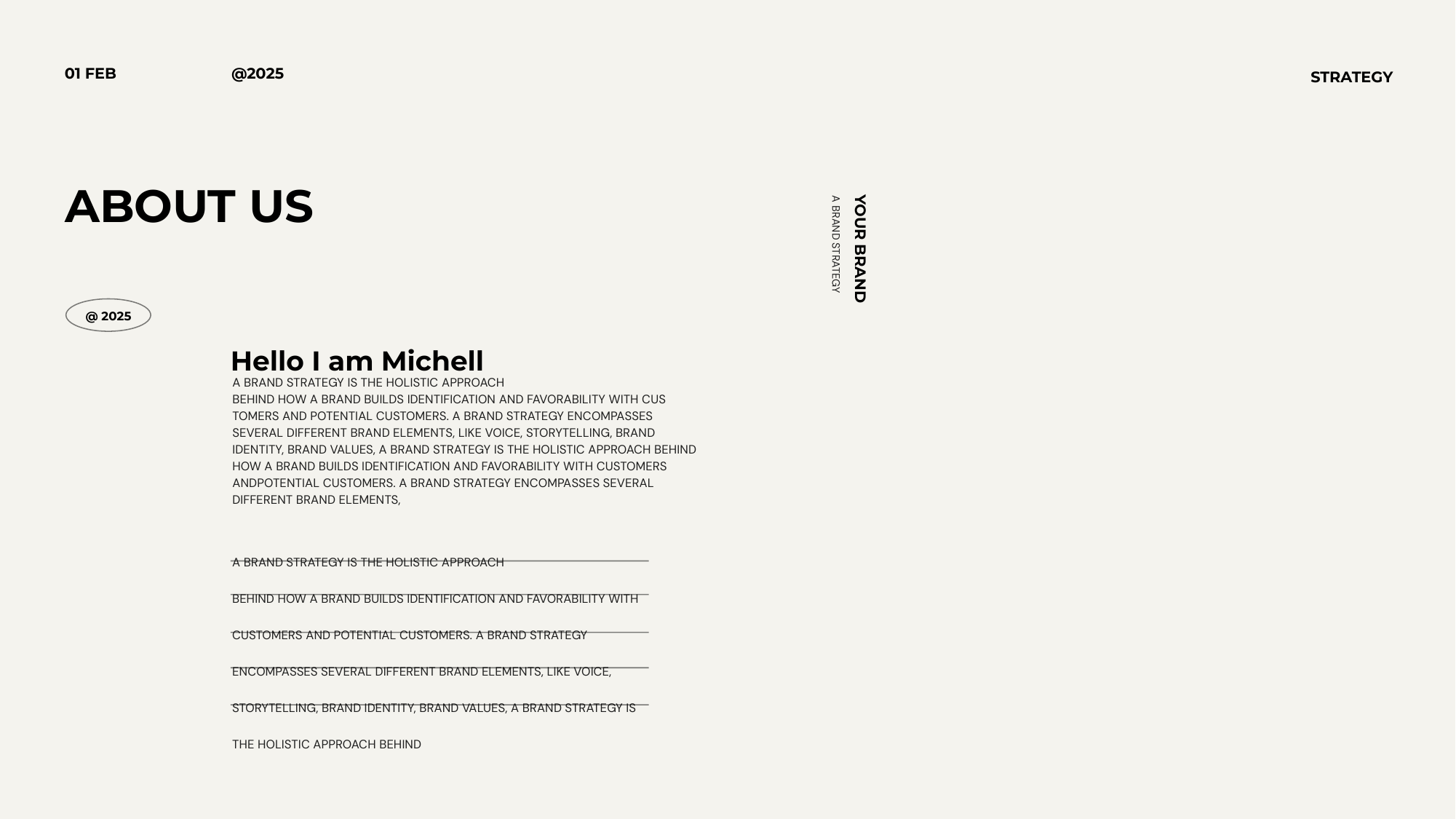

01 FEB
@2025
STRATEGY
ABOUT US

Hello I am Michell
A BRAND STRATEGY
YOUR BRAND

@ 2025
A BRAND STRATEGY IS THE HOLISTIC APPROACH
BEHIND HOW A BRAND BUILDS IDENTIFICATION AND FAVORABILITY WITH CUS
TOMERS AND POTENTIAL CUSTOMERS. A BRAND STRATEGY ENCOMPASSES SEVERAL DIFFERENT BRAND ELEMENTS, LIKE VOICE, STORYTELLING, BRAND IDENTITY, BRAND VALUES, A BRAND STRATEGY IS THE HOLISTIC APPROACH BEHIND HOW A BRAND BUILDS IDENTIFICATION AND FAVORABILITY WITH CUSTOMERS ANDPOTENTIAL CUSTOMERS. A BRAND STRATEGY ENCOMPASSES SEVERAL DIFFERENT BRAND ELEMENTS,
A BRAND STRATEGY IS THE HOLISTIC APPROACH
BEHIND HOW A BRAND BUILDS IDENTIFICATION AND FAVORABILITY WITH CUSTOMERS AND POTENTIAL CUSTOMERS. A BRAND STRATEGY ENCOMPASSES SEVERAL DIFFERENT BRAND ELEMENTS, LIKE VOICE, STORYTELLING, BRAND IDENTITY, BRAND VALUES, A BRAND STRATEGY IS THE HOLISTIC APPROACH BEHIND